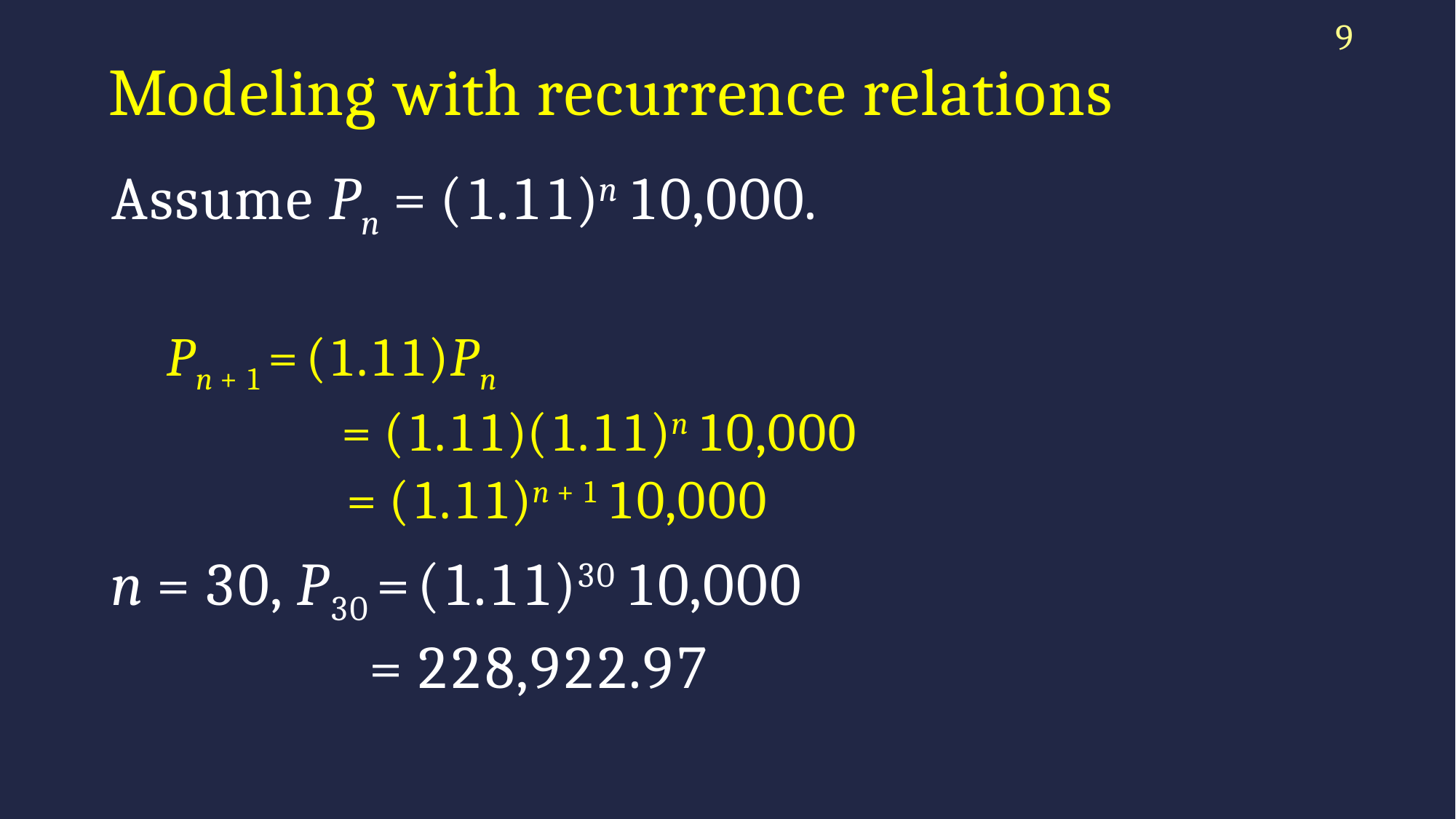

9
# Modeling with recurrence relations
Assume Pn = (1.11)n 10,000.

Pn + 1 = (1.11)Pn
	      = (1.11)(1.11)n 10,000
	      = (1.11)n + 1 10,000
n = 30, P30 = (1.11)30 10,000
		   = 228,922.97